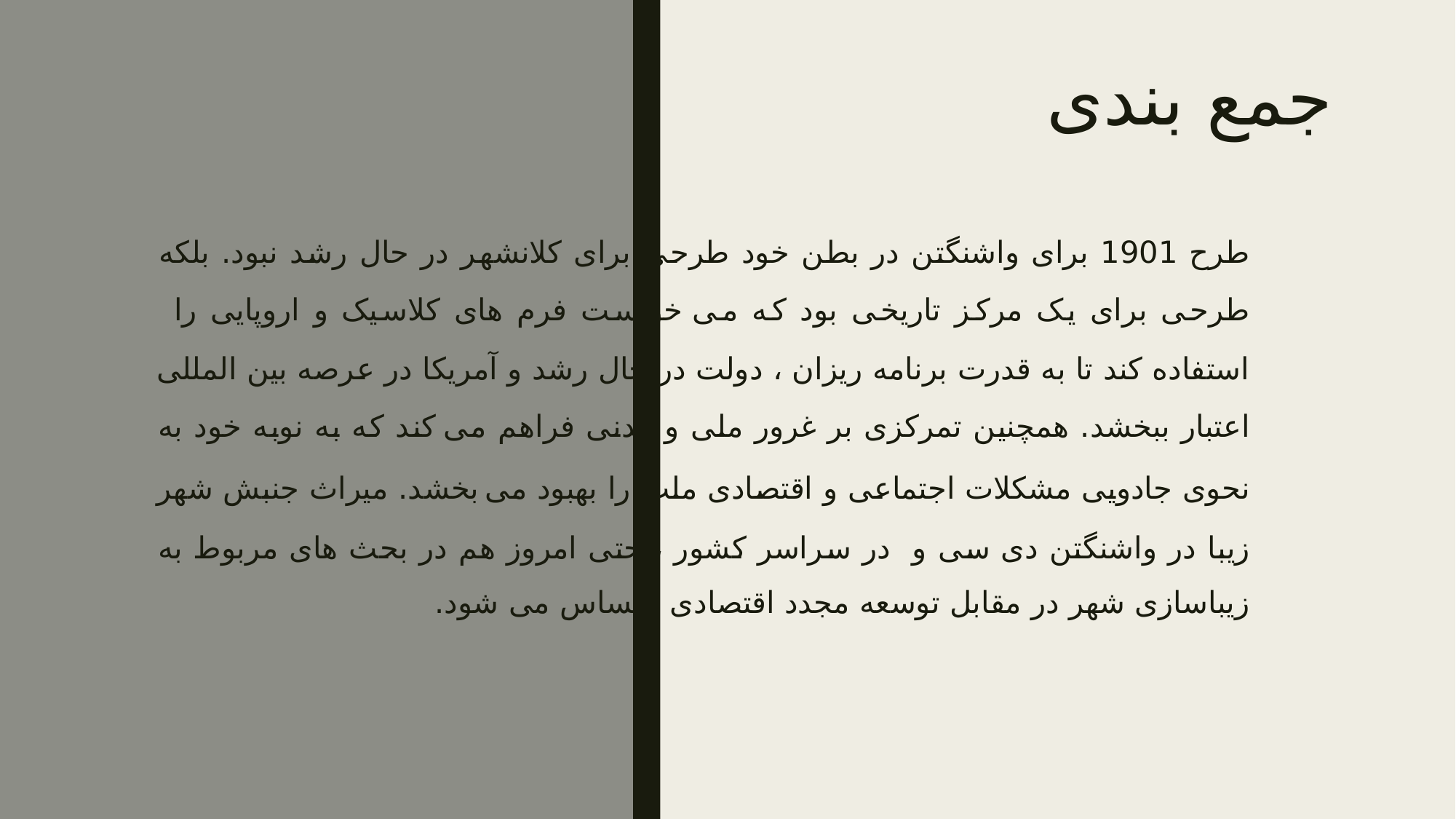

# جمع بندی
طرح 1901 برای واشنگتن در بطن خود طرحی برای کلانشهر در حال رشد نبود. بلکه طرحی برای یک مرکز تاریخی بود که می خواست فرم های کلاسیک و اروپایی را  استفاده کند تا به قدرت برنامه ریزان ، دولت در حال رشد و آمریکا در عرصه بین المللی اعتبار ببخشد. همچنین تمرکزی بر غرور ملی و مدنی فراهم می کند که به نوبه خود به نحوی جادویی مشکلات اجتماعی و اقتصادی ملت را بهبود می بخشد. میراث جنبش شهر زیبا در واشنگتن دی سی و  در سراسر کشور ، حتی امروز هم در بحث های مربوط به زیباسازی شهر در مقابل توسعه مجدد اقتصادی احساس می شود.